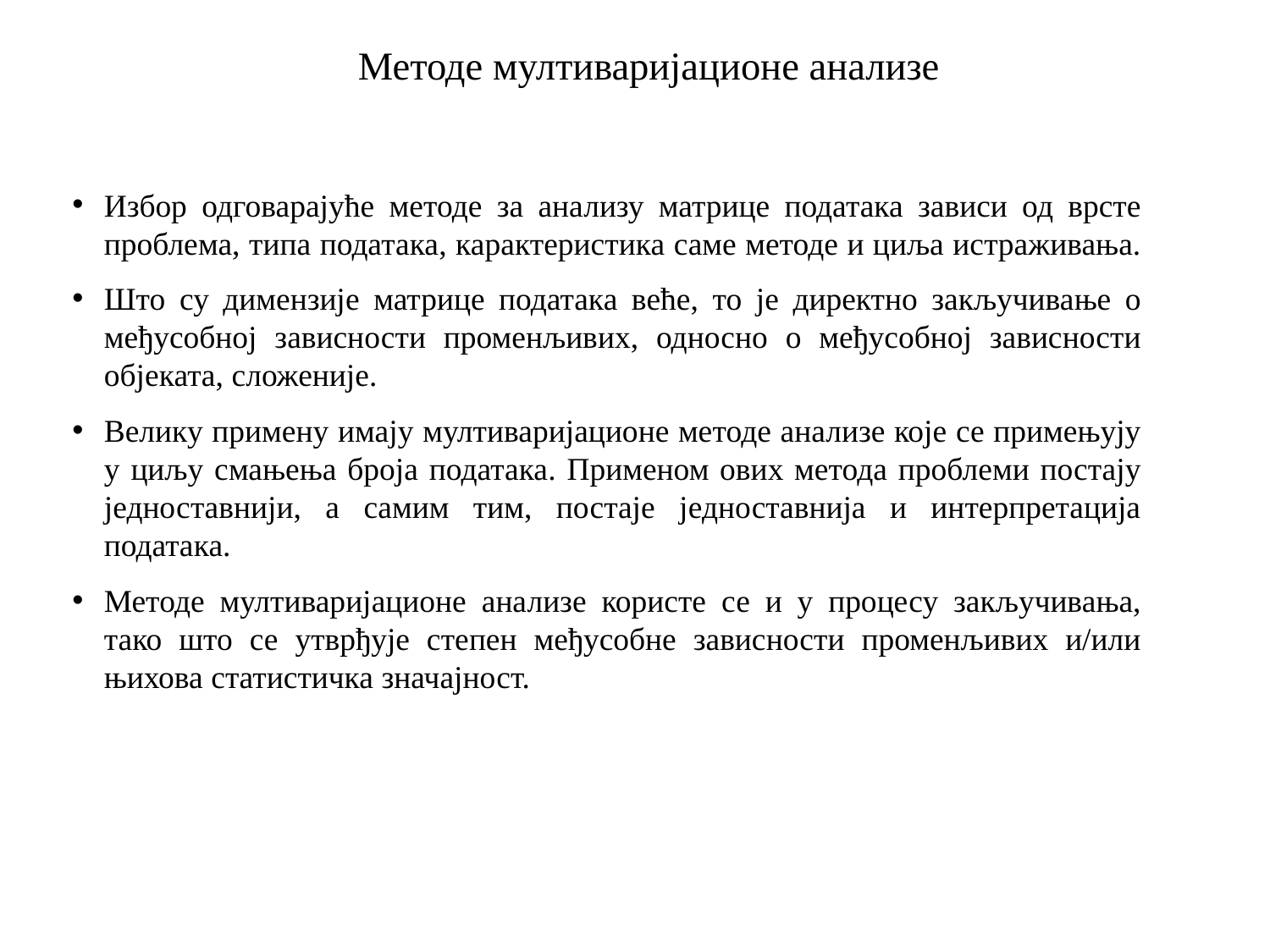

Методе мултиваријационе анализе
Избор одговарајуће методе за анализу матрице података зависи од врсте проблема, типа података, карактеристика саме методе и циља истраживања.
Што су димензије матрице података веће, то је директно закључивање о међусобној зависности променљивих, односно о међусобној зависности објеката, сложеније.
Велику примену имају мултиваријационе методе анализе које се примењују у циљу смањења броја података. Применом ових метода проблеми постају једноставнији, а самим тим, постаје једноставнија и интерпретација података.
Методе мултиваријационе анализе користе се и у процесу закључивања, тако што се утврђује степен међусобне зависности променљивих и/или њихова статистичка значајност.